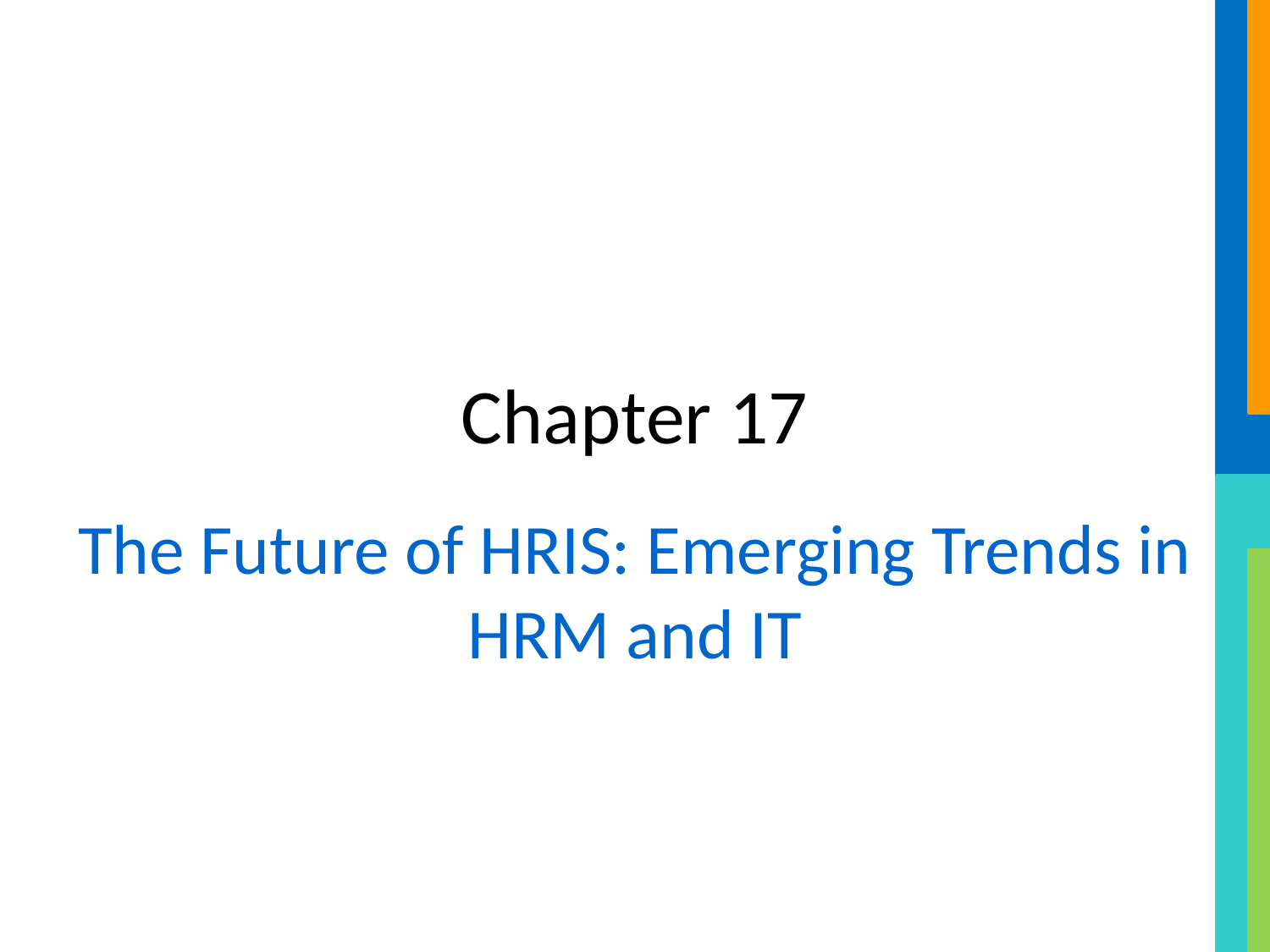

# Chapter 17
The Future of HRIS: Emerging Trends in HRM and IT